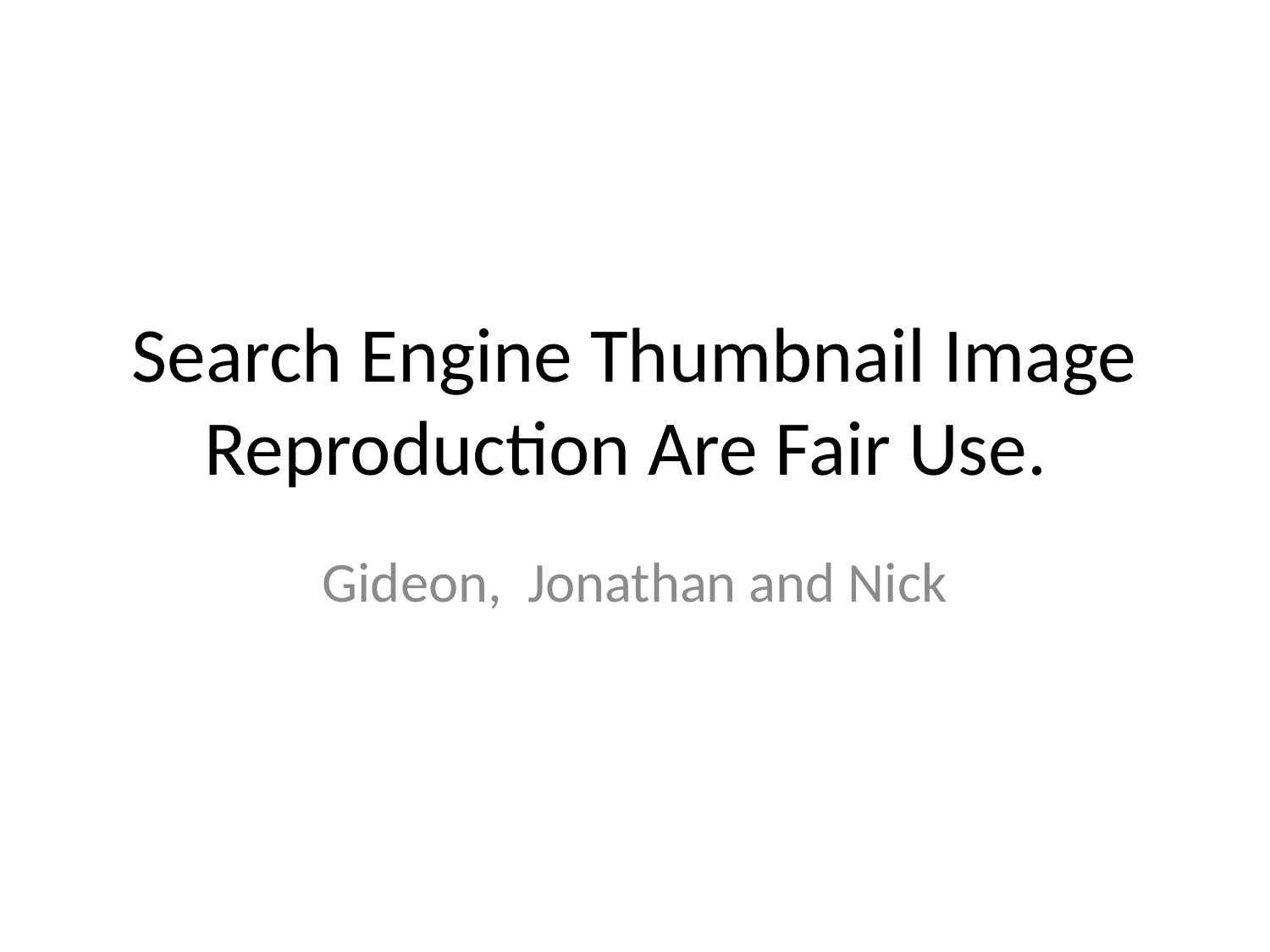

# Search Engine Thumbnail Image Reproduction Are Fair Use.
Gideon,  Jonathan and Nick